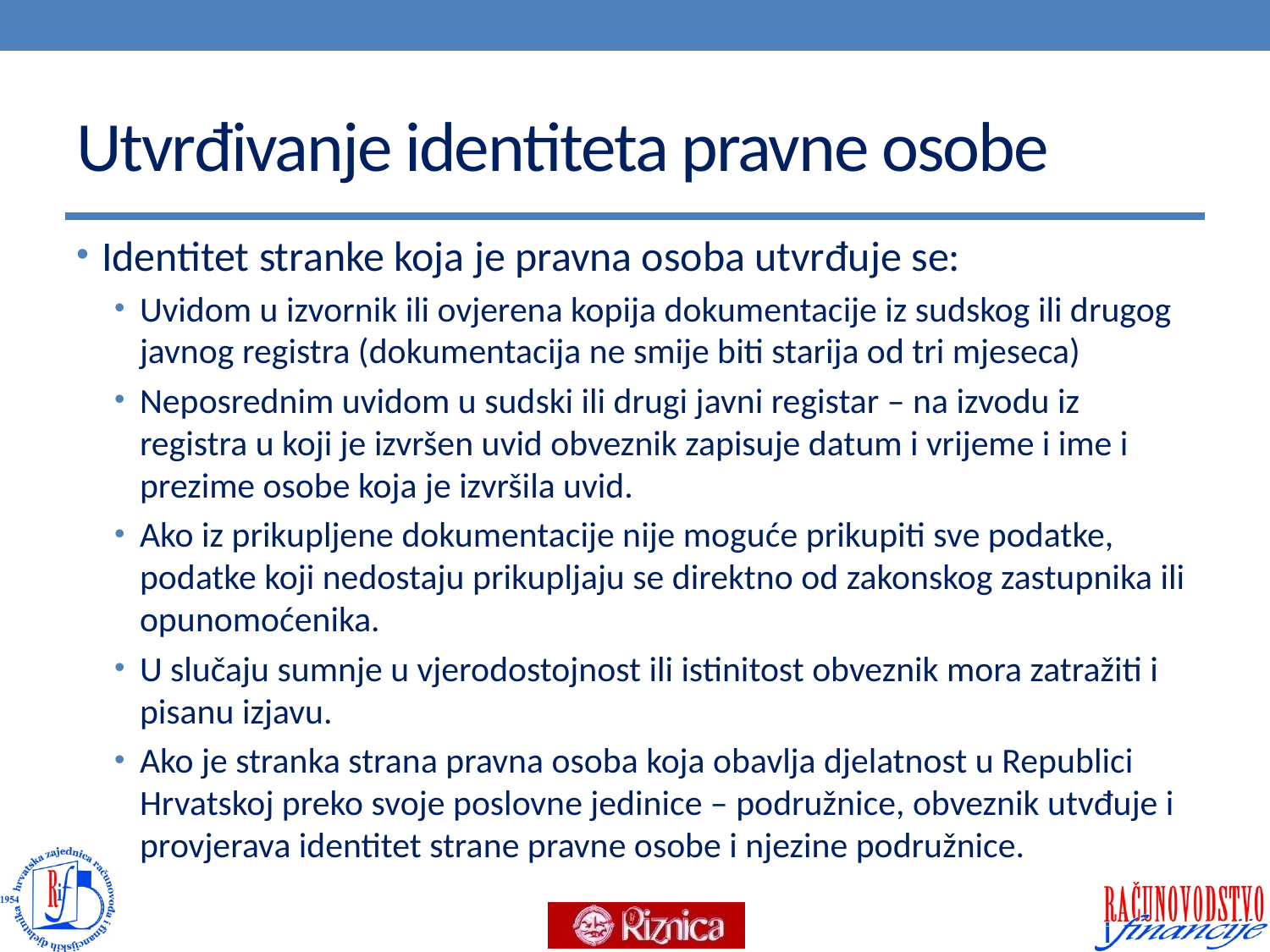

# Utvrđivanje identiteta pravne osobe
Identitet stranke koja je pravna osoba utvrđuje se:
Uvidom u izvornik ili ovjerena kopija dokumentacije iz sudskog ili drugog javnog registra (dokumentacija ne smije biti starija od tri mjeseca)
Neposrednim uvidom u sudski ili drugi javni registar – na izvodu iz registra u koji je izvršen uvid obveznik zapisuje datum i vrijeme i ime i prezime osobe koja je izvršila uvid.
Ako iz prikupljene dokumentacije nije moguće prikupiti sve podatke, podatke koji nedostaju prikupljaju se direktno od zakonskog zastupnika ili opunomoćenika.
U slučaju sumnje u vjerodostojnost ili istinitost obveznik mora zatražiti i pisanu izjavu.
Ako je stranka strana pravna osoba koja obavlja djelatnost u Republici Hrvatskoj preko svoje poslovne jedinice – podružnice, obveznik utvđuje i provjerava identitet strane pravne osobe i njezine podružnice.